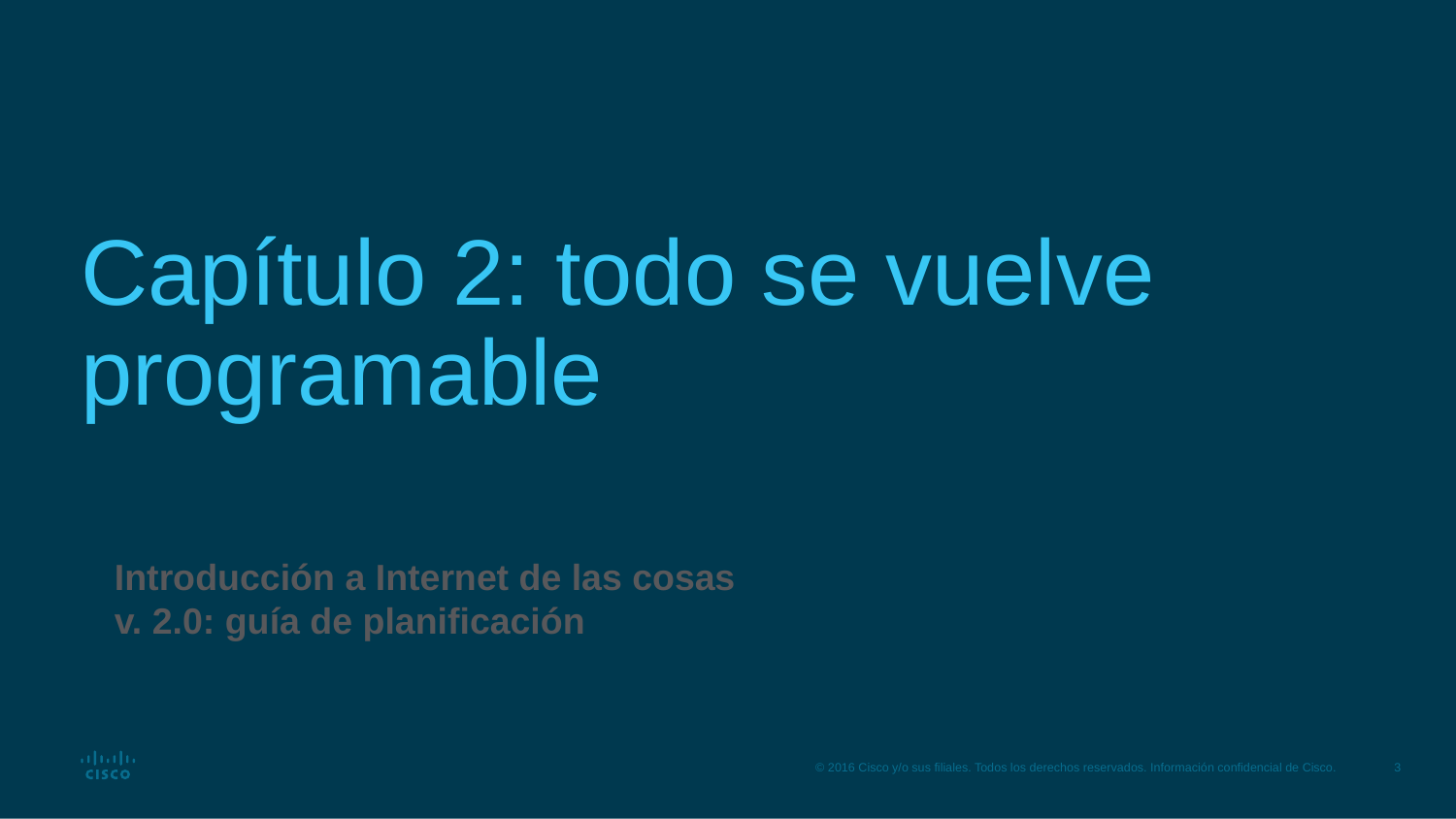

# Capítulo 2: todo se vuelve programable
Introducción a Internet de las cosas v. 2.0: guía de planificación